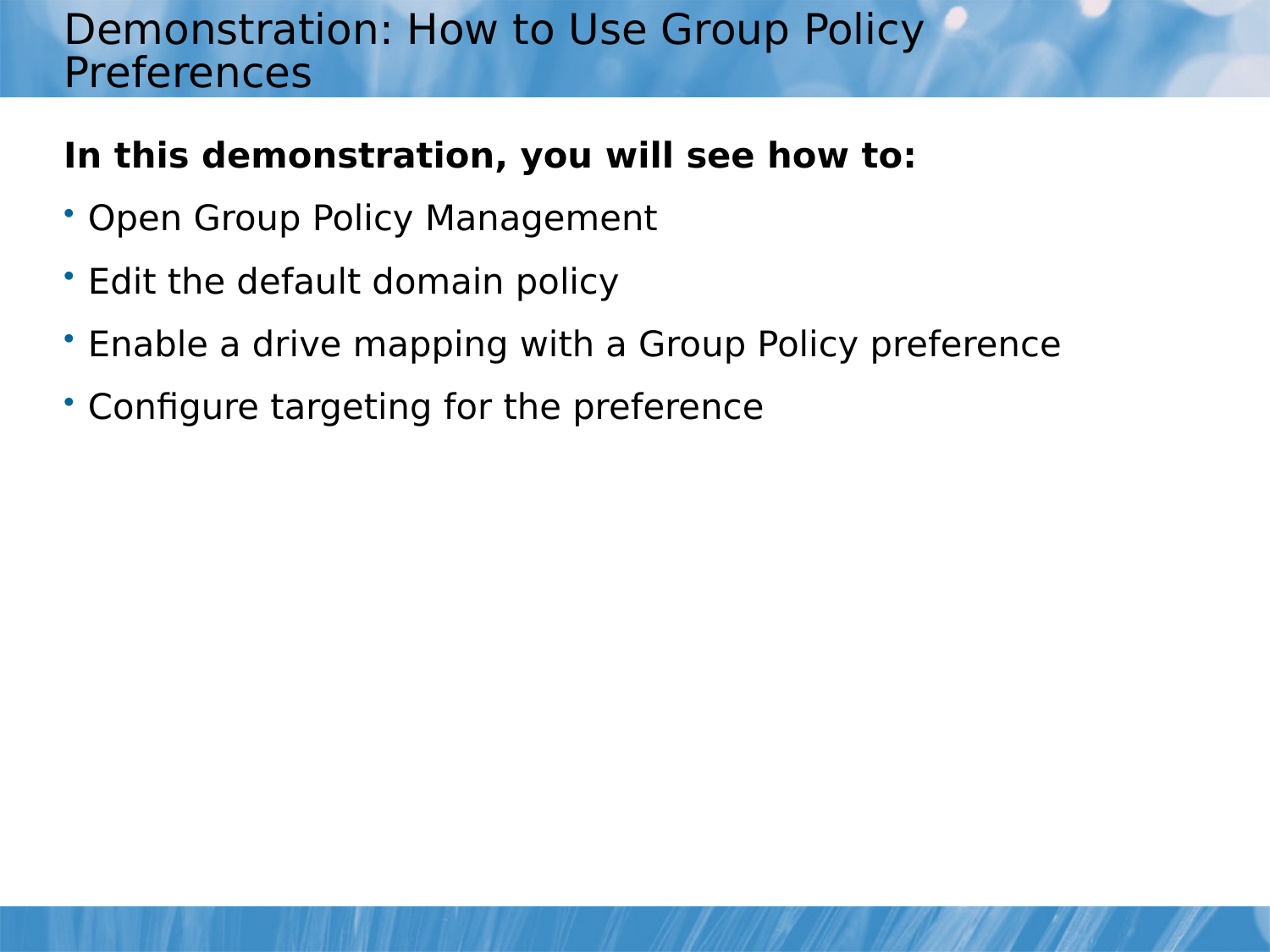

# Demonstration: How to Use Group Policy Preferences
In this demonstration, you will see how to:
Open Group Policy Management
Edit the default domain policy
Enable a drive mapping with a Group Policy preference
Configure targeting for the preference